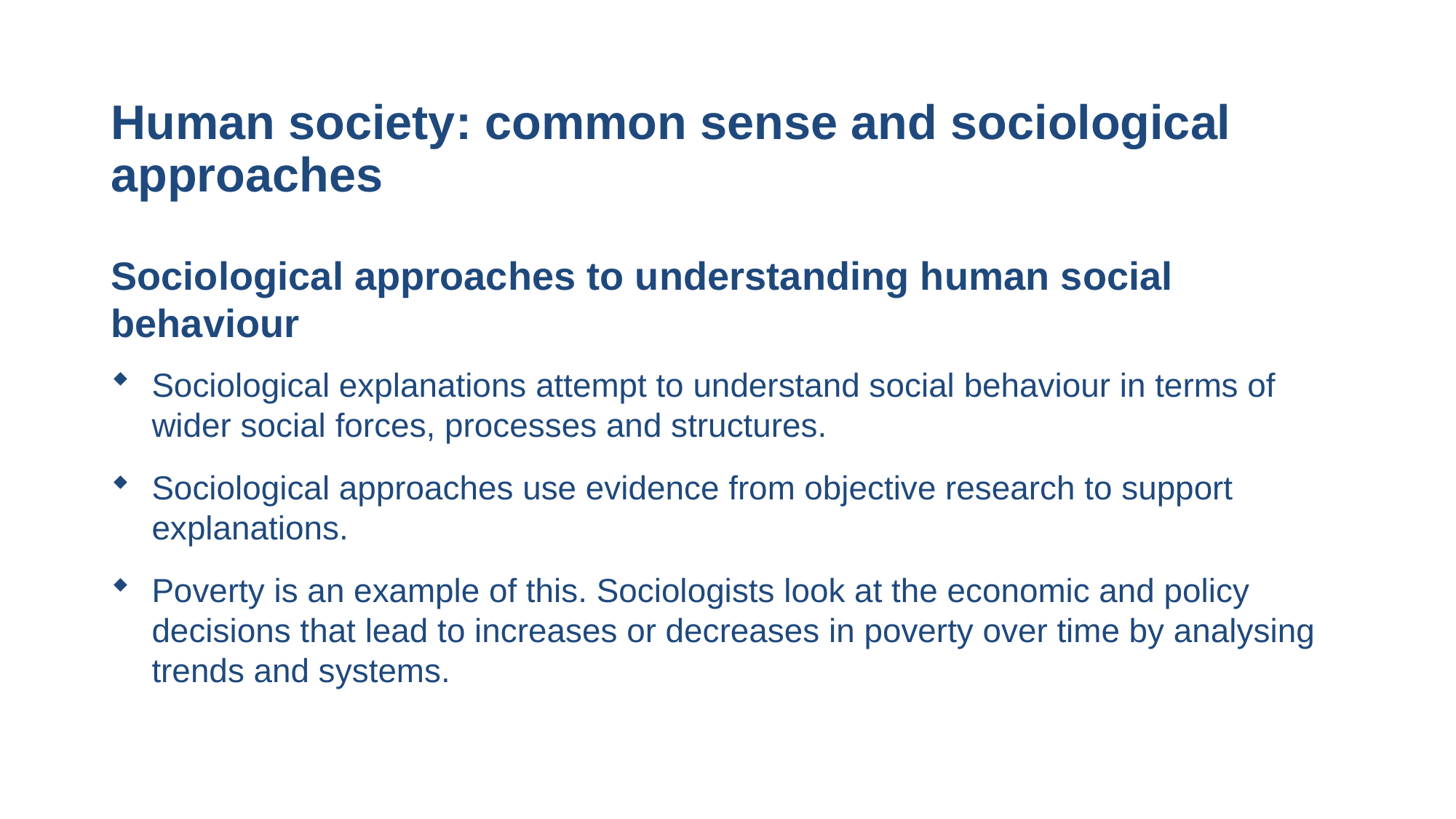

# Human society: common sense and sociological approaches
Sociological approaches to understanding human social behaviour
Sociological explanations attempt to understand social behaviour in terms of wider social forces, processes and structures.
Sociological approaches use evidence from objective research to support explanations.
Poverty is an example of this. Sociologists look at the economic and policy decisions that lead to increases or decreases in poverty over time by analysing trends and systems.